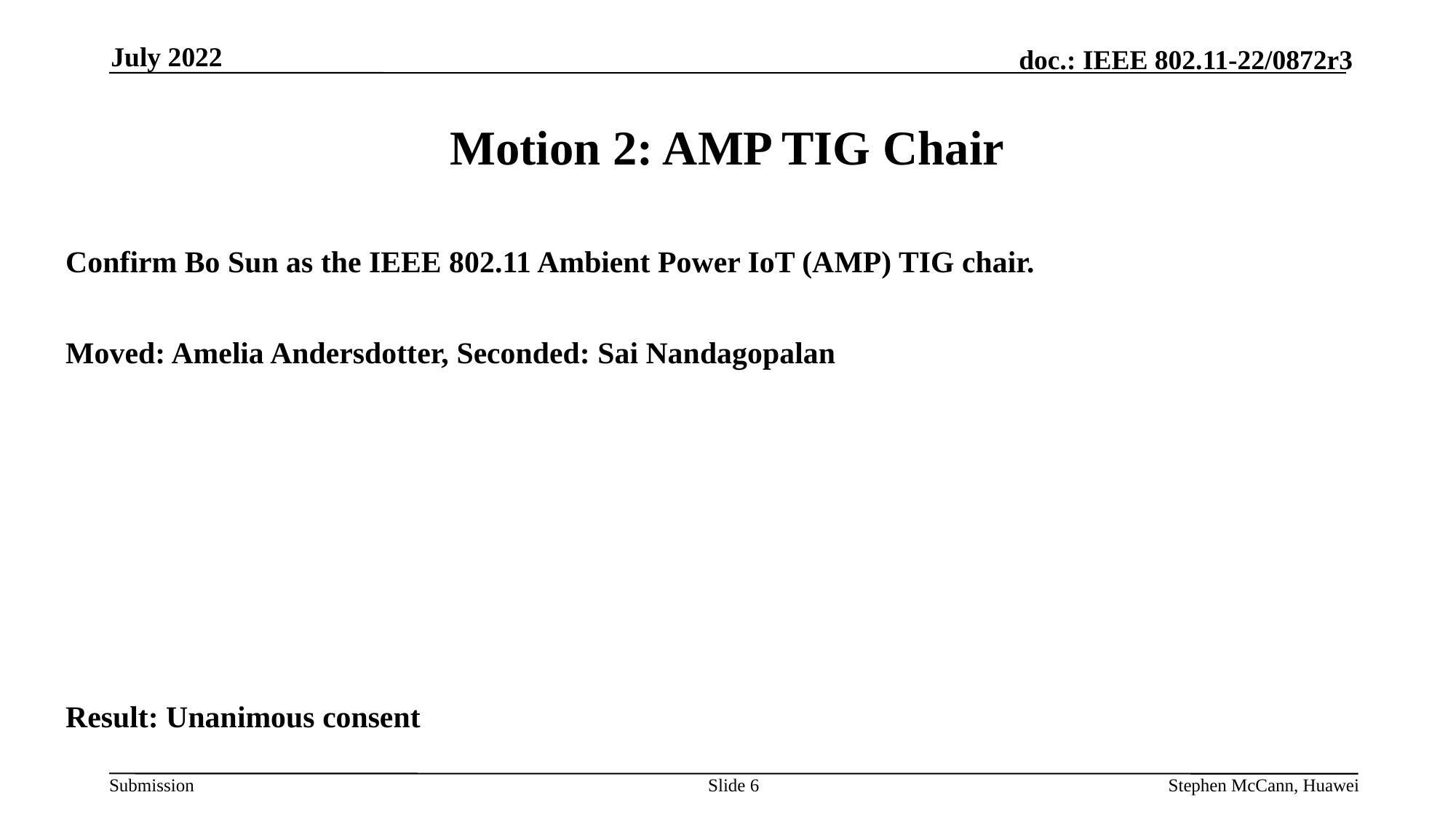

July 2022
# Motion 2: AMP TIG Chair
Confirm Bo Sun as the IEEE 802.11 Ambient Power IoT (AMP) TIG chair.

Moved: Amelia Andersdotter, Seconded: Sai Nandagopalan

Result: Unanimous consent

Slide 6
Stephen McCann, Huawei